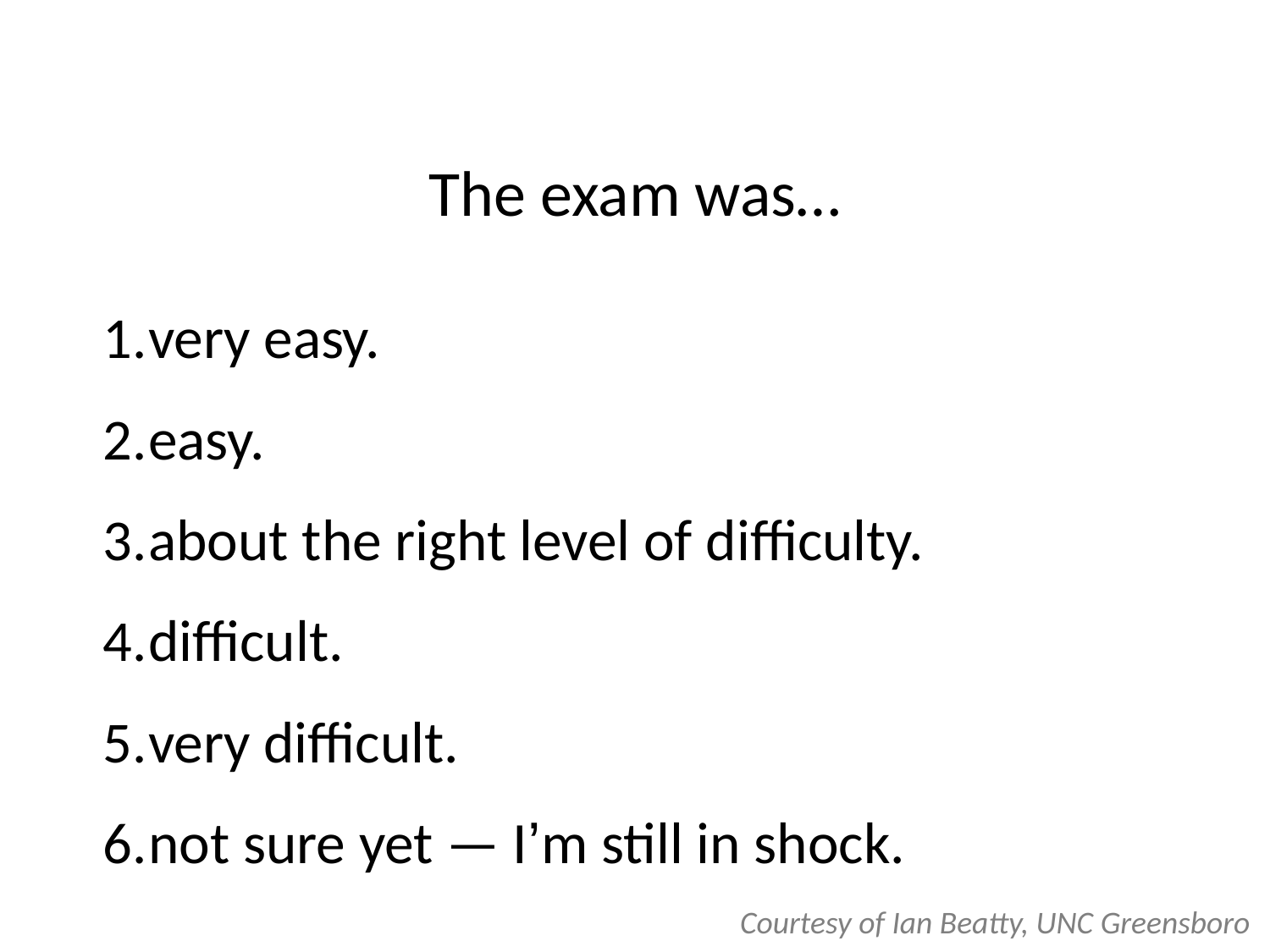

# The exam was…
very easy.
easy.
about the right level of difficulty.
difficult.
very difficult.
not sure yet — I’m still in shock.
Courtesy of Ian Beatty, UNC Greensboro